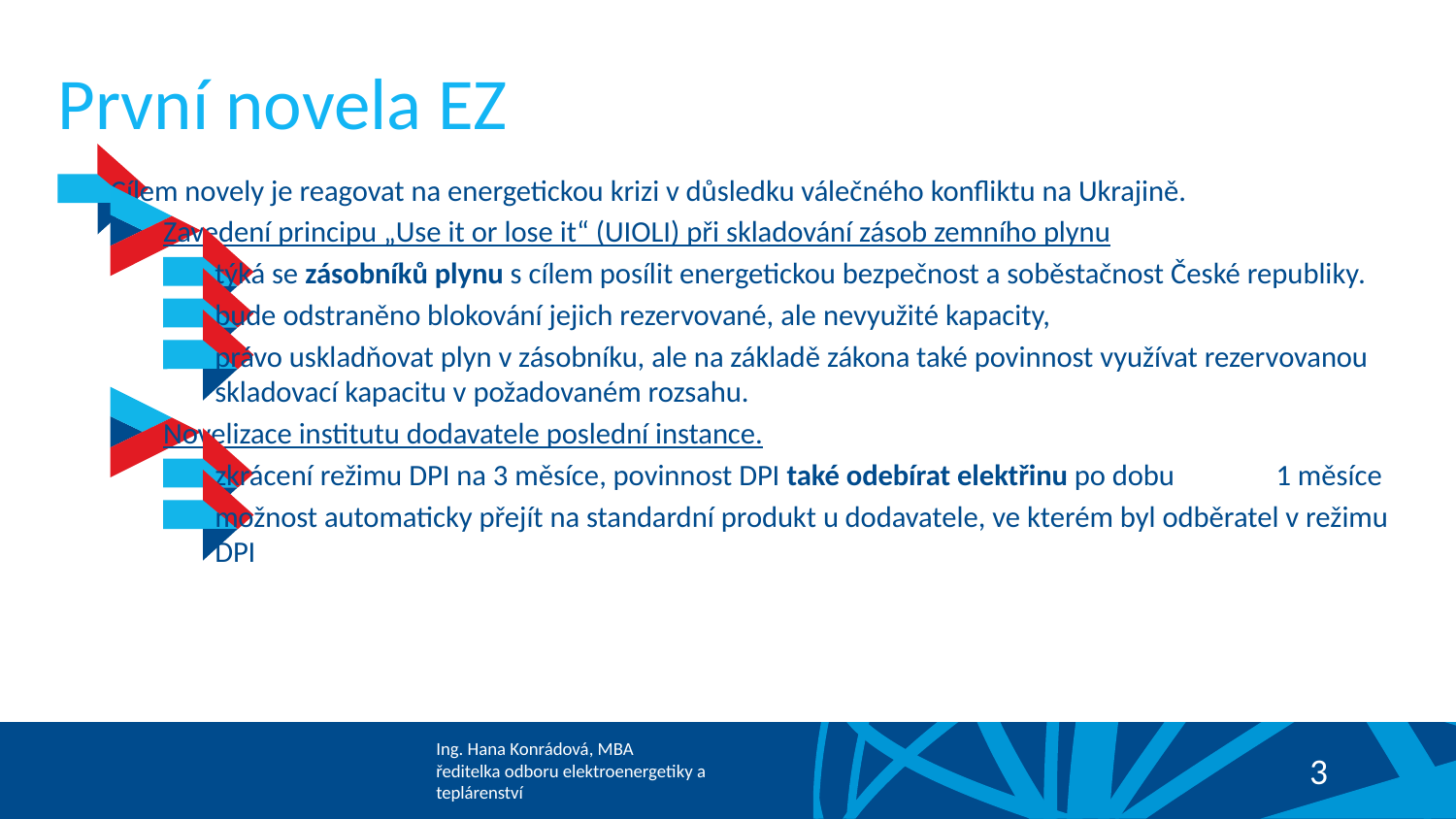

# První novela EZ
Cílem novely je reagovat na energetickou krizi v důsledku válečného konfliktu na Ukrajině.
Zavedení principu „Use it or lose it“ (UIOLI) při skladování zásob zemního plynu
týká se zásobníků plynu s cílem posílit energetickou bezpečnost a soběstačnost České republiky.
bude odstraněno blokování jejich rezervované, ale nevyužité kapacity,
právo uskladňovat plyn v zásobníku, ale na základě zákona také povinnost využívat rezervovanou skladovací kapacitu v požadovaném rozsahu.
Novelizace institutu dodavatele poslední instance.
zkrácení režimu DPI na 3 měsíce, povinnost DPI také odebírat elektřinu po dobu               1 měsíce
možnost automaticky přejít na standardní produkt u dodavatele, ve kterém byl odběratel v režimu DPI